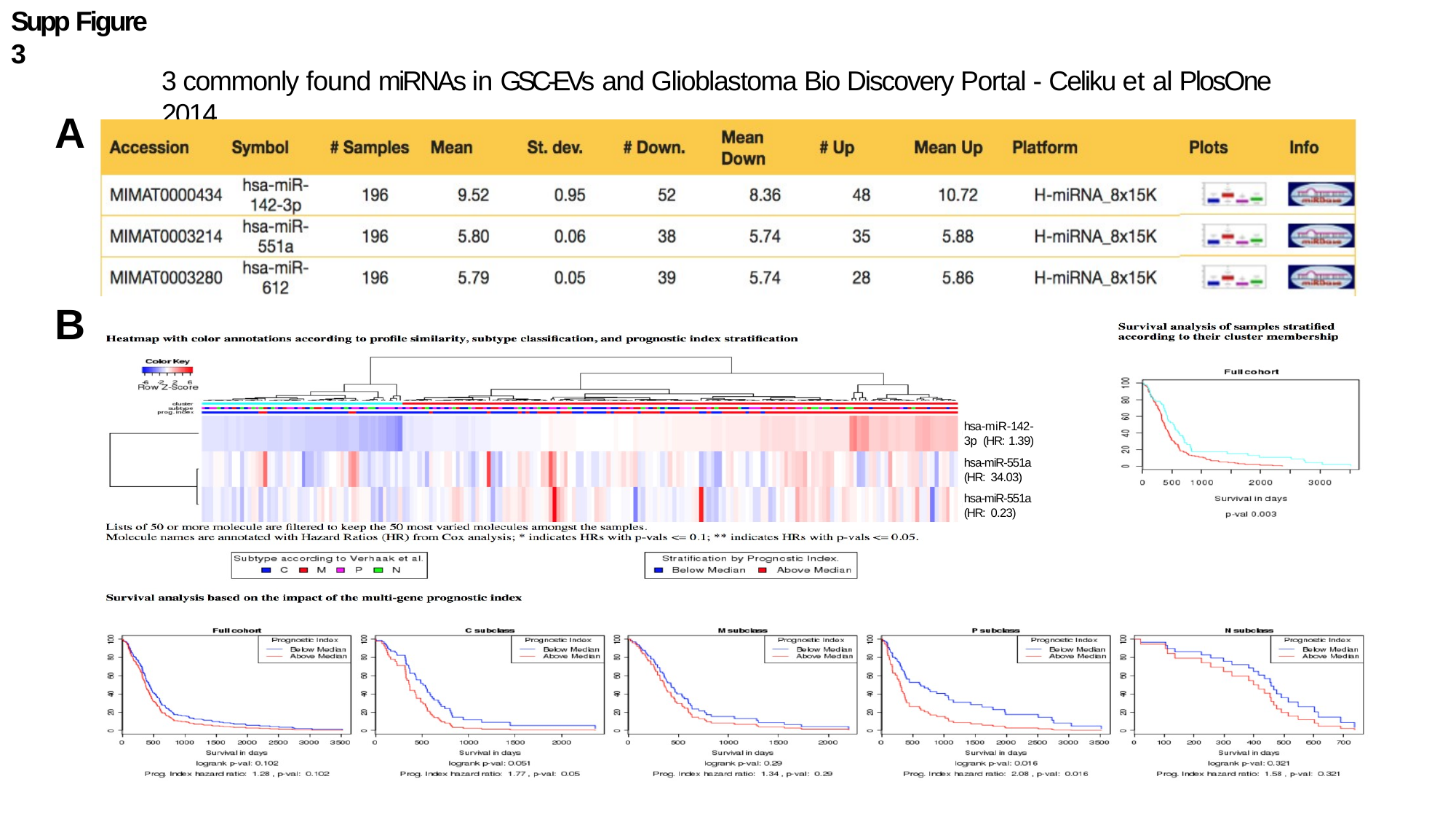

# Supp Figure 3
3 commonly found miRNAs in GSC-EVs  and Glioblastoma Bio Discovery Portal - Celiku et al PlosOne 2014
A

B

hsa-miR-142-3p  (HR: 1.39)
hsa-miR-551a   (HR:  34.03)
hsa-miR-551a   (HR:  0.23)